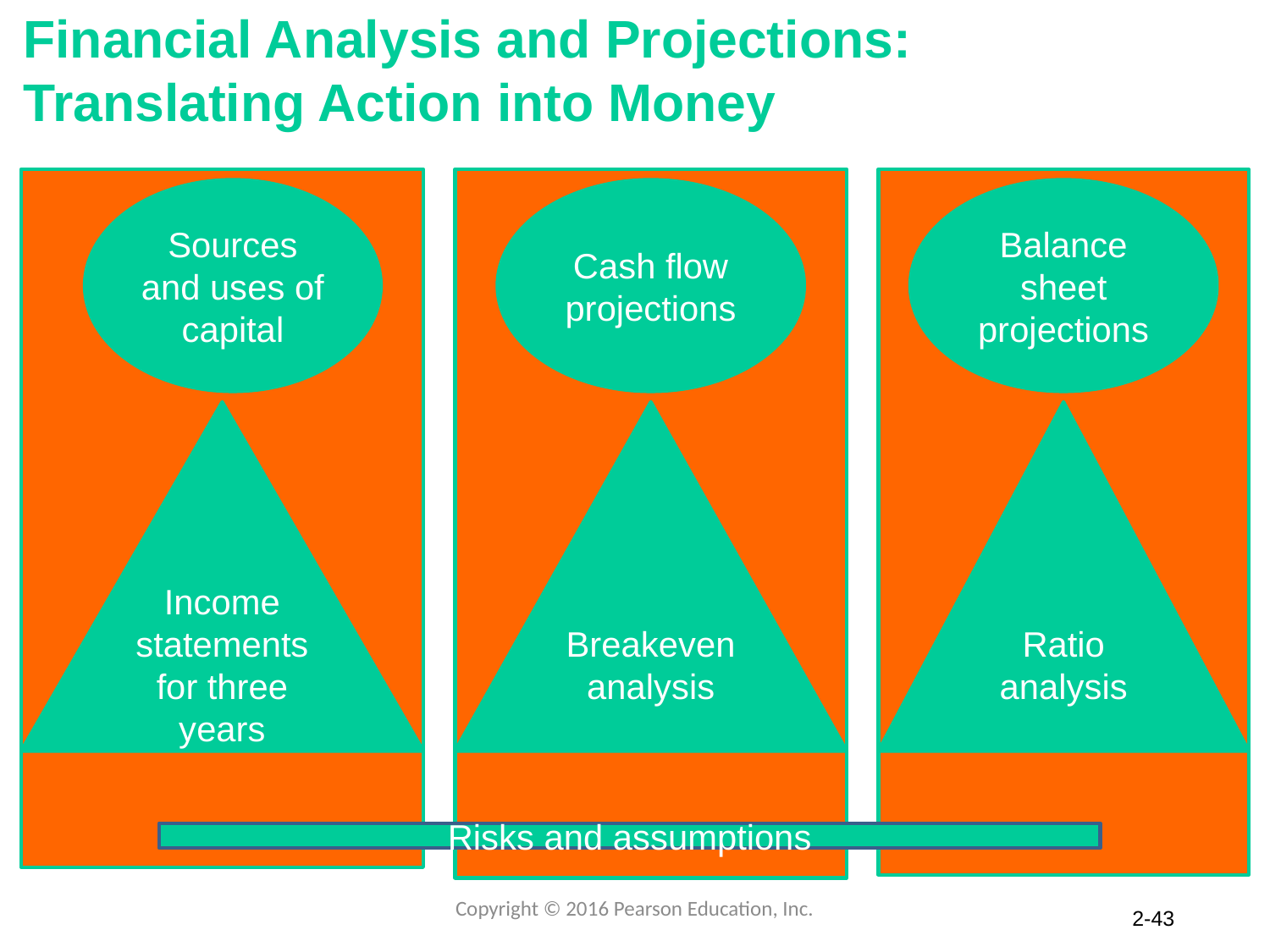

# Financial Analysis and Projections: Translating Action into Money

Sources and uses of capital
Cash flow projections
Balance sheet projections
Breakeven analysis
Ratio analysis
Income statements for three years
Risks and assumptions
Copyright © 2016 Pearson Education, Inc.